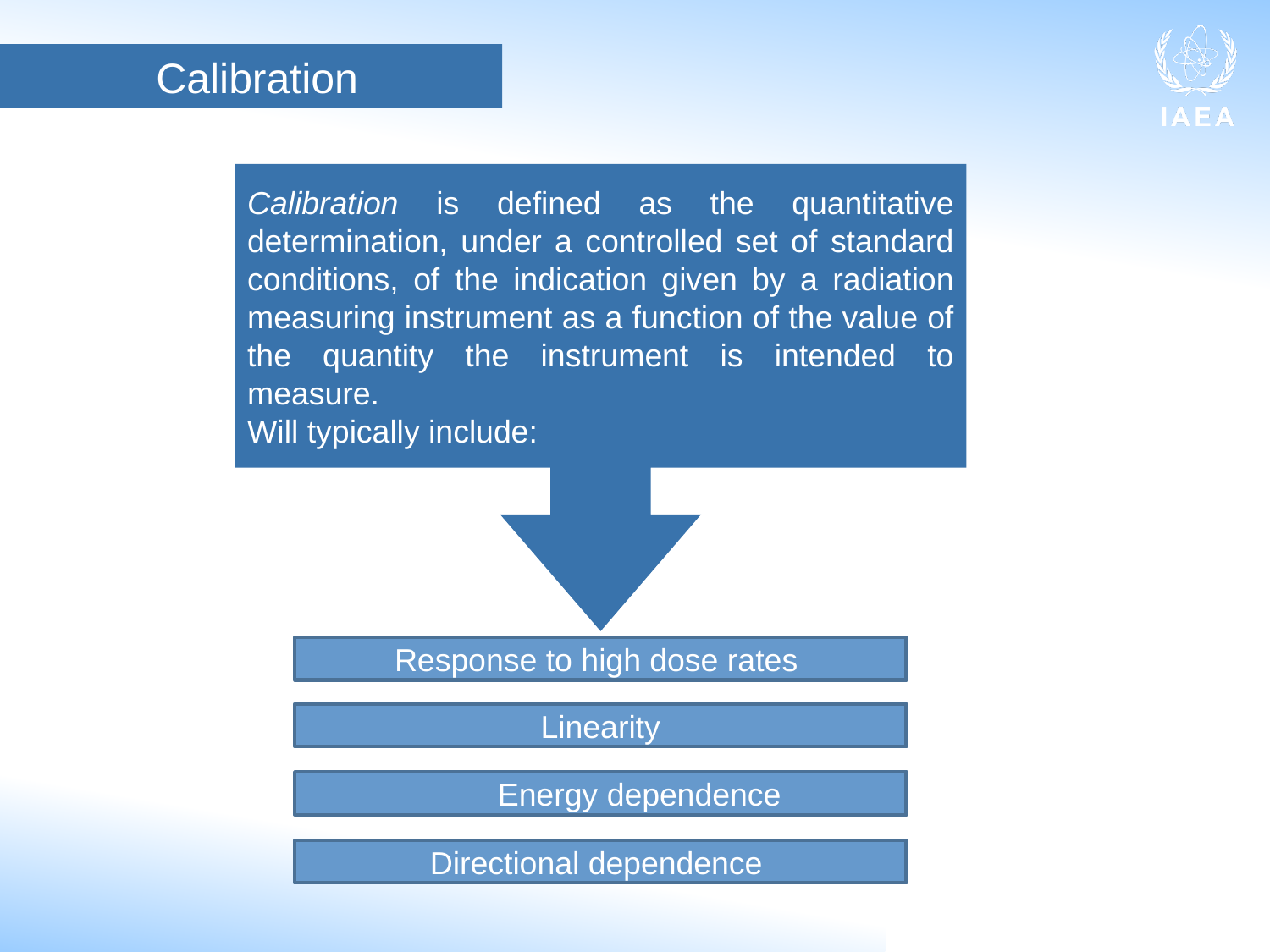

Calibration
Calibration is defined as the quantitative determination, under a controlled set of standard conditions, of the indication given by a radiation measuring instrument as a function of the value of the quantity the instrument is intended to measure.
Will typically include:

Response to high dose rates

Linearity
	Energy dependence

Directional dependence